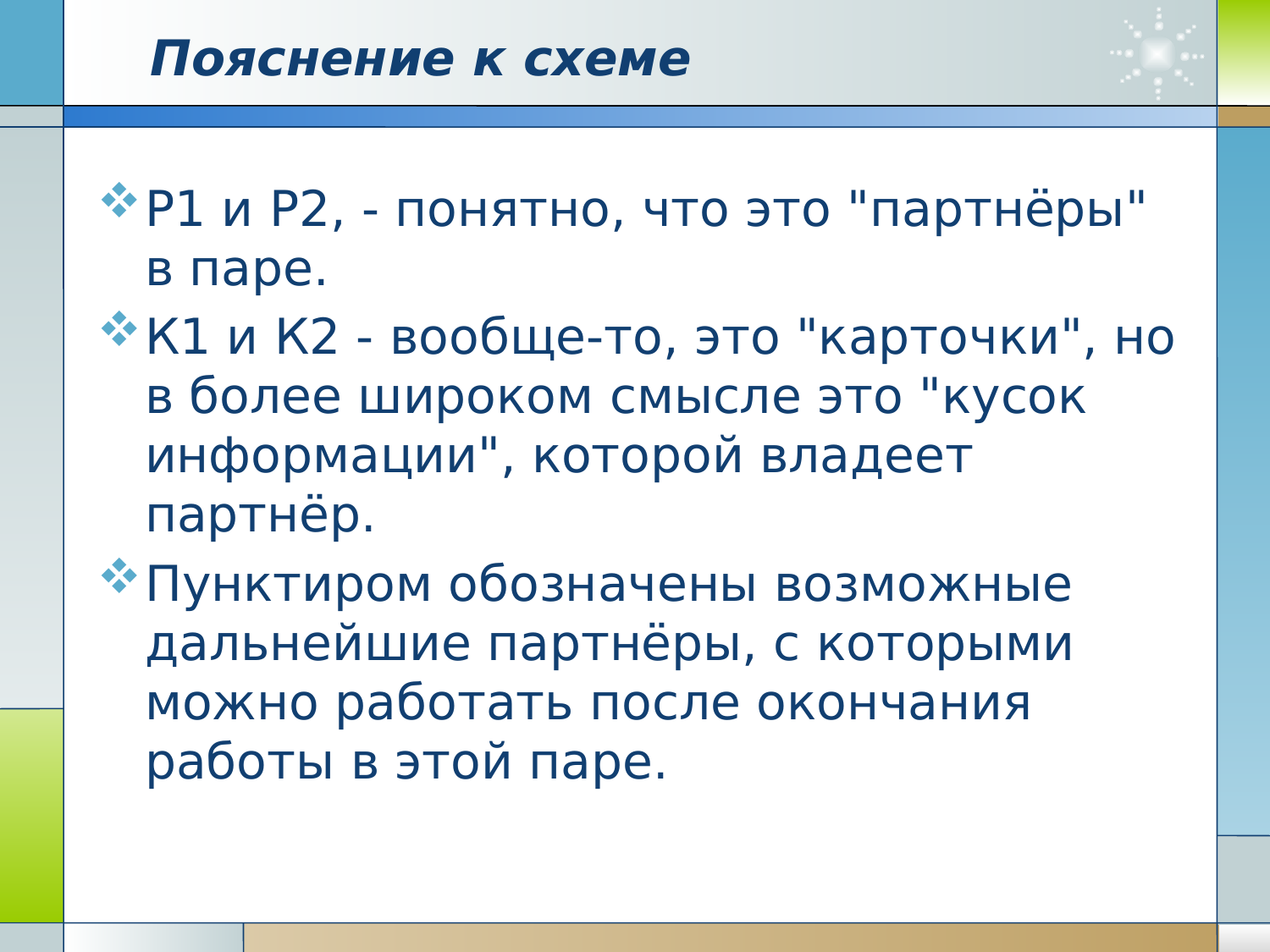

# Пояснение к схеме
Р1 и Р2, - понятно, что это "партнёры" в паре.
К1 и К2 - вообще-то, это "карточки", но в более широком смысле это "кусок информации", которой владеет партнёр.
Пунктиром обозначены возможные дальнейшие партнёры, с которыми можно работать после окончания работы в этой паре.